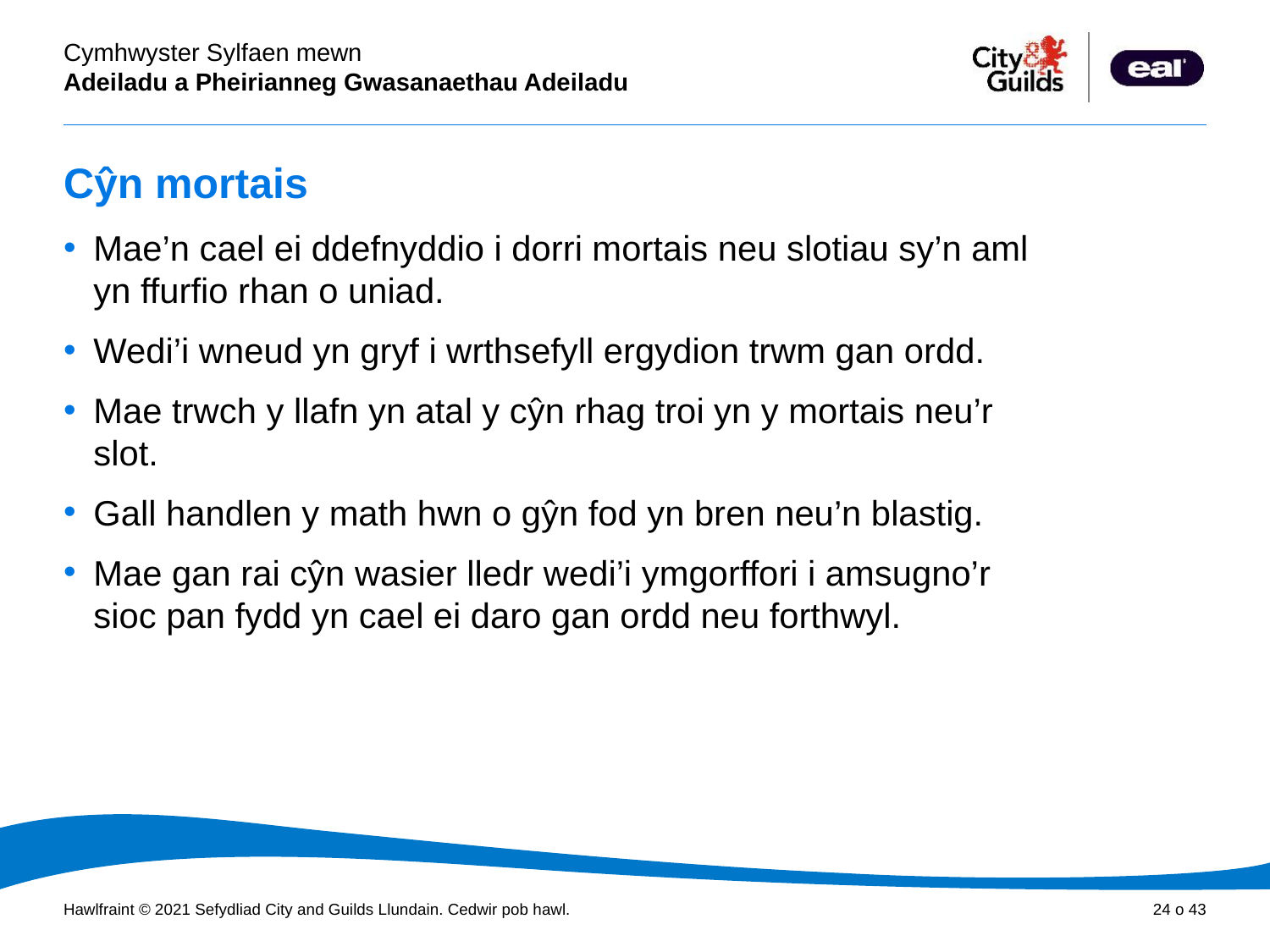

# Cŷn mortais
Mae’n cael ei ddefnyddio i dorri mortais neu slotiau sy’n aml yn ffurfio rhan o uniad.
Wedi’i wneud yn gryf i wrthsefyll ergydion trwm gan ordd.
Mae trwch y llafn yn atal y cŷn rhag troi yn y mortais neu’r slot.
Gall handlen y math hwn o gŷn fod yn bren neu’n blastig.
Mae gan rai cŷn wasier lledr wedi’i ymgorffori i amsugno’r sioc pan fydd yn cael ei daro gan ordd neu forthwyl.